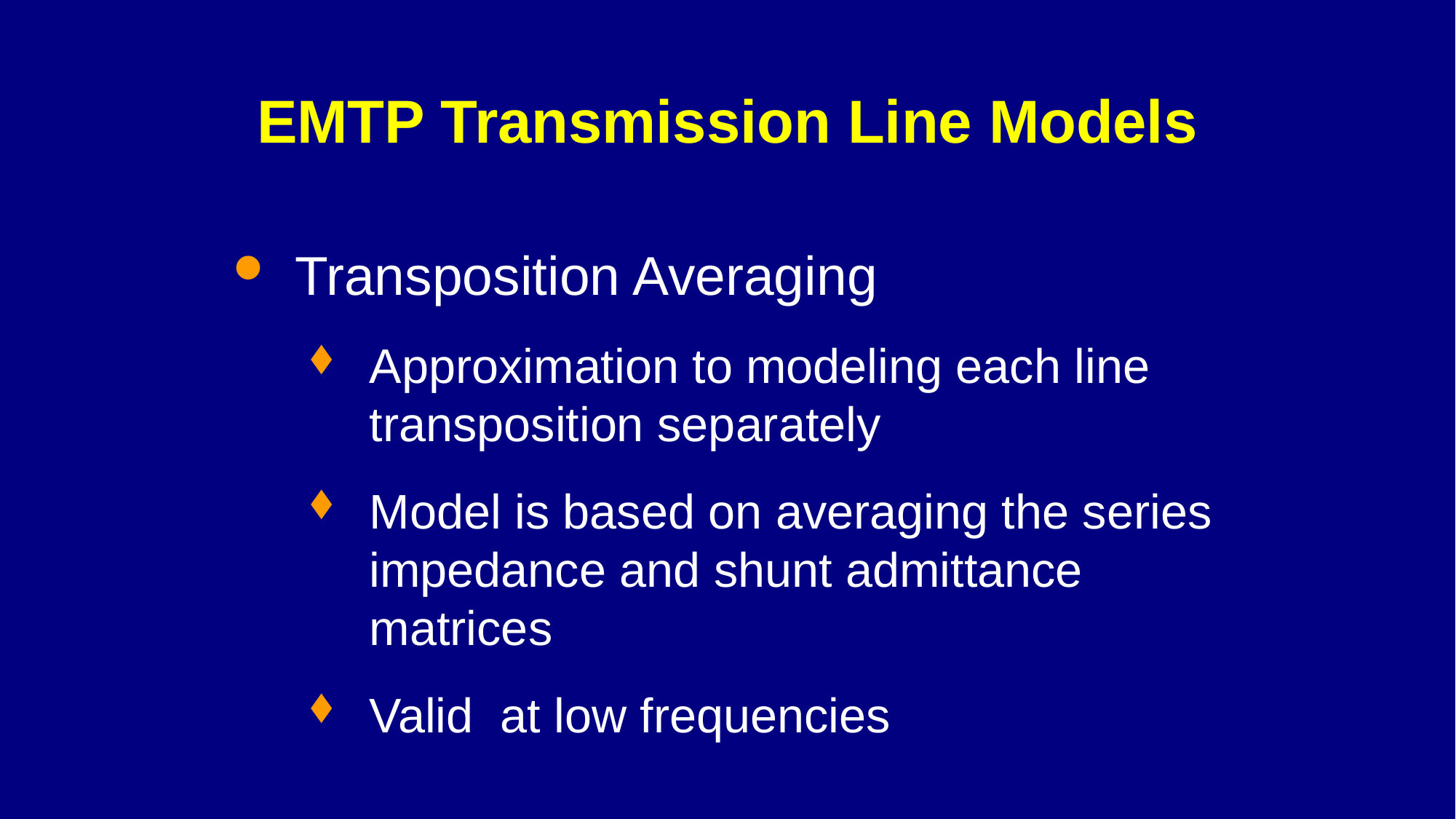

# EMTP Transmission Line Models
Transposition Averaging
Approximation to modeling each line transposition separately
Model is based on averaging the series impedance and shunt admittance matrices
Valid  at low frequencies